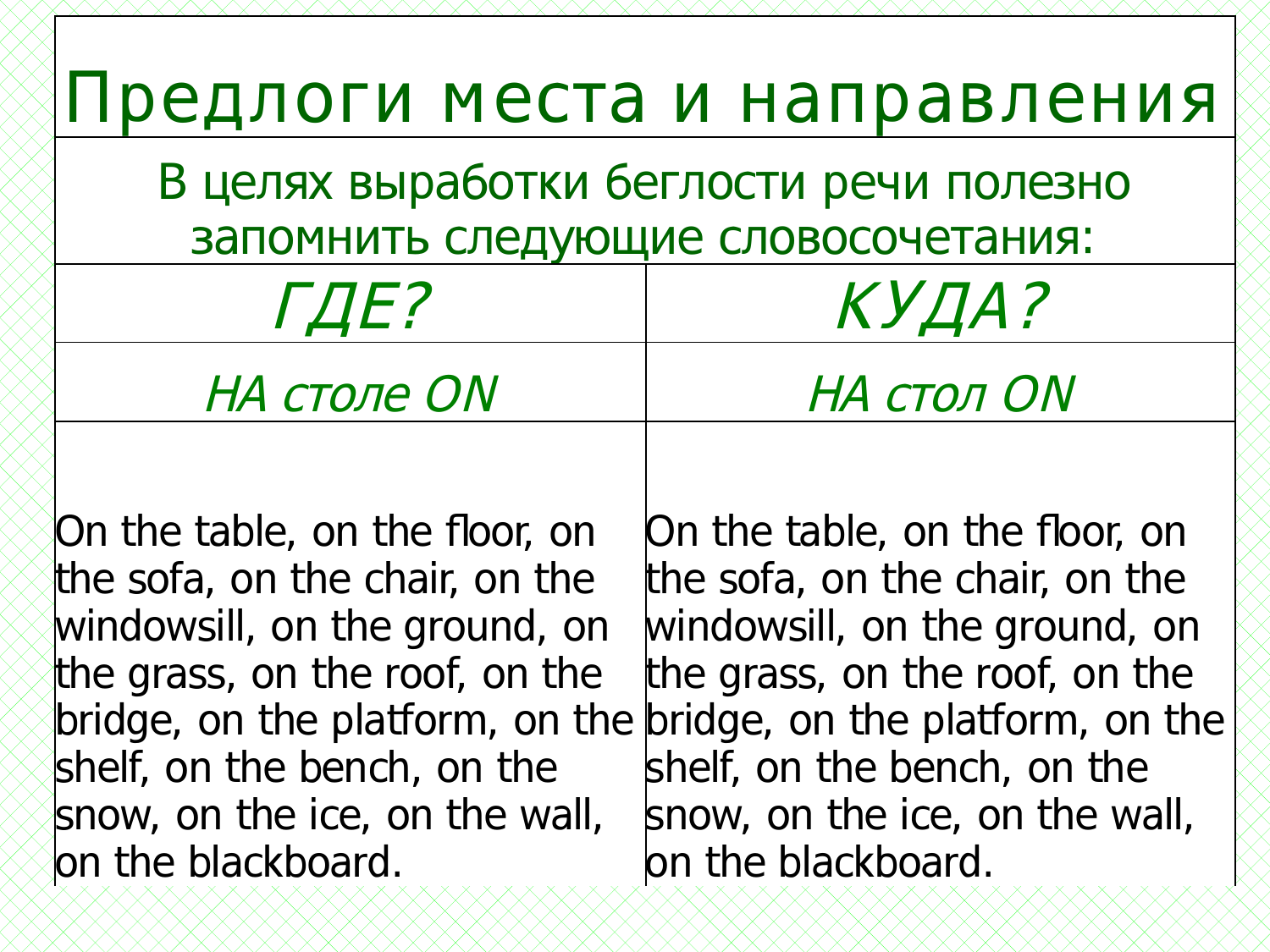

| Предлоги места и направления |  |
| --- | --- |
| В целях выработки беглости речи полезно запомнить следующие словосочетания: |  |
| ГДЕ? | КУДА? |
| НА столе ON | НА стол ON |
| On the table, on the floor, on the sofa, on the chair, on the windowsill, on the ground, on the grass, on the roof, on the bridge, on the platform, on the shelf, on the bench, on the snow, on the ice, on the wall, on the blackboard. | On the table, on the floor, on the sofa, on the chair, on the windowsill, on the ground, on the grass, on the roof, on the bridge, on the platform, on the shelf, on the bench, on the snow, on the ice, on the wall, on the blackboard. |
#